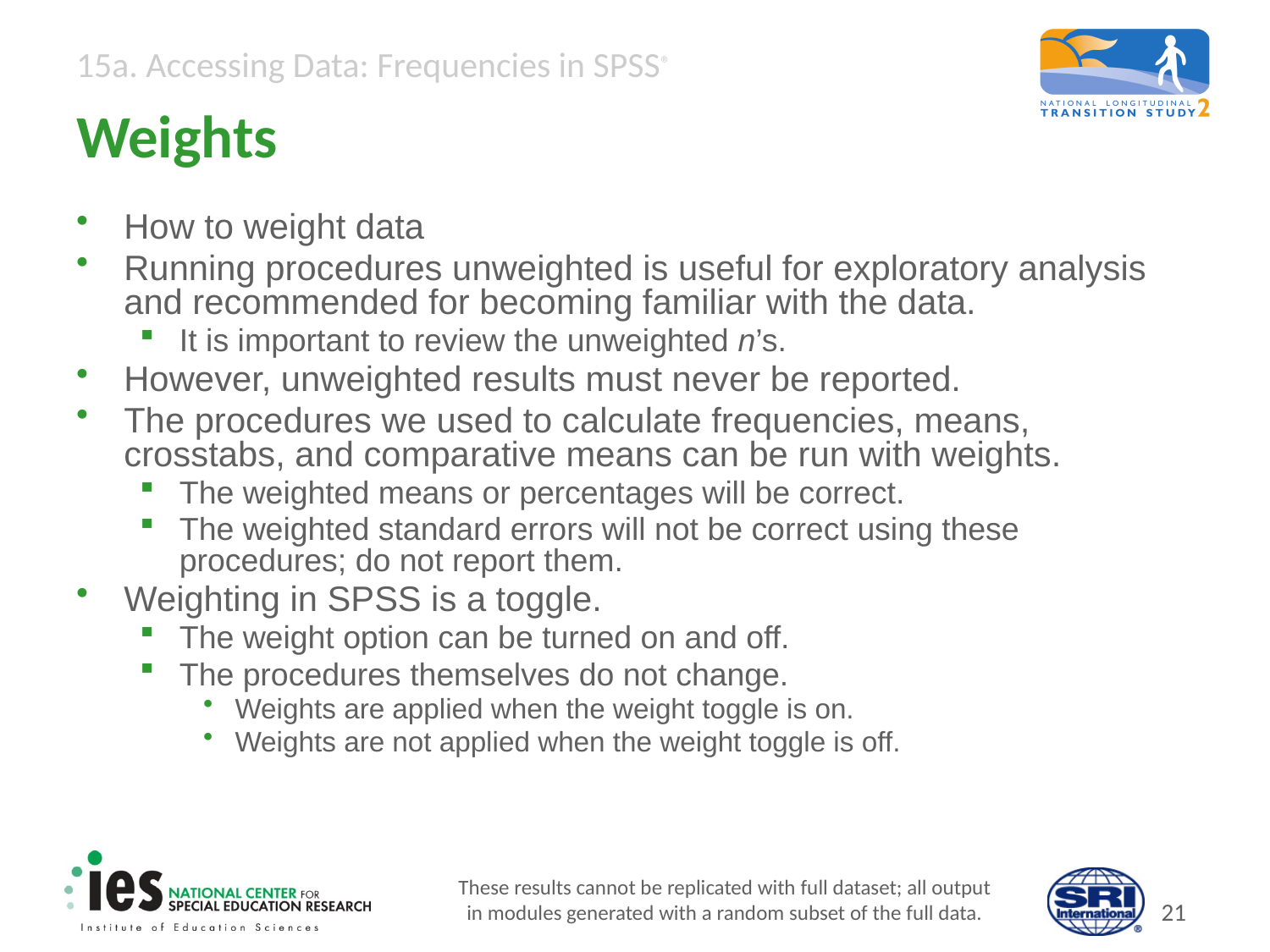

# Weights
How to weight data
Running procedures unweighted is useful for exploratory analysis and recommended for becoming familiar with the data.
It is important to review the unweighted n’s.
However, unweighted results must never be reported.
The procedures we used to calculate frequencies, means, crosstabs, and comparative means can be run with weights.
The weighted means or percentages will be correct.
The weighted standard errors will not be correct using these procedures; do not report them.
Weighting in SPSS is a toggle.
The weight option can be turned on and off.
The procedures themselves do not change.
Weights are applied when the weight toggle is on.
Weights are not applied when the weight toggle is off.
These results cannot be replicated with full dataset; all output
in modules generated with a random subset of the full data.
21